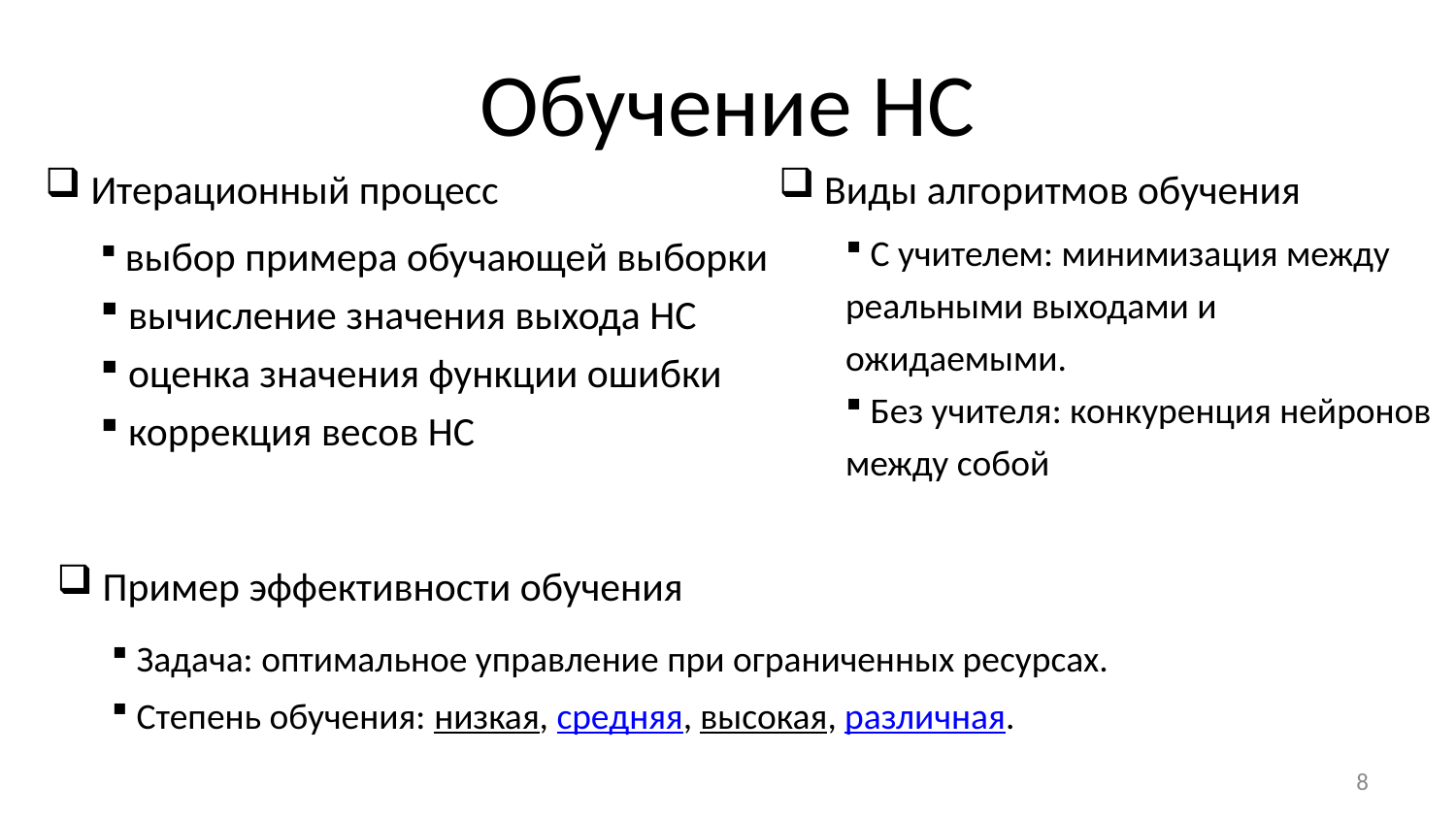

# Обучение НС
 Итерационный процесс
 Виды алгоритмов обучения
 выбор примера обучающей выборки
 вычисление значения выхода НС
 оценка значения функции ошибки
 коррекция весов НС
 С учителем: минимизация между реальными выходами и ожидаемыми.
 Без учителя: конкуренция нейронов между собой
 Пример эффективности обучения
 Задача: оптимальное управление при ограниченных ресурсах.
 Степень обучения: низкая, средняя, высокая, различная.
8